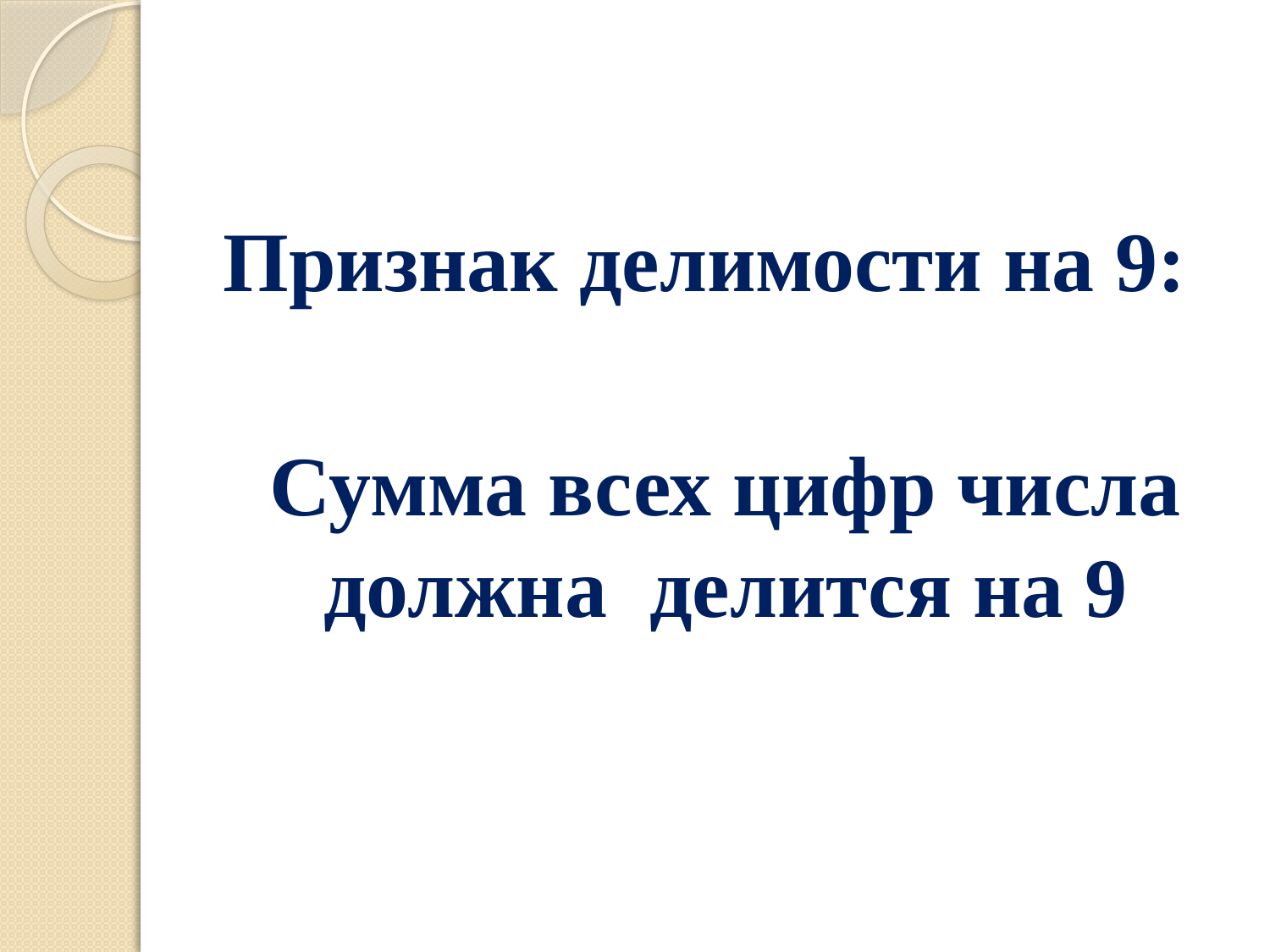

#
Признак делимости на 9:

Сумма всех цифр числа должна  делится на 9